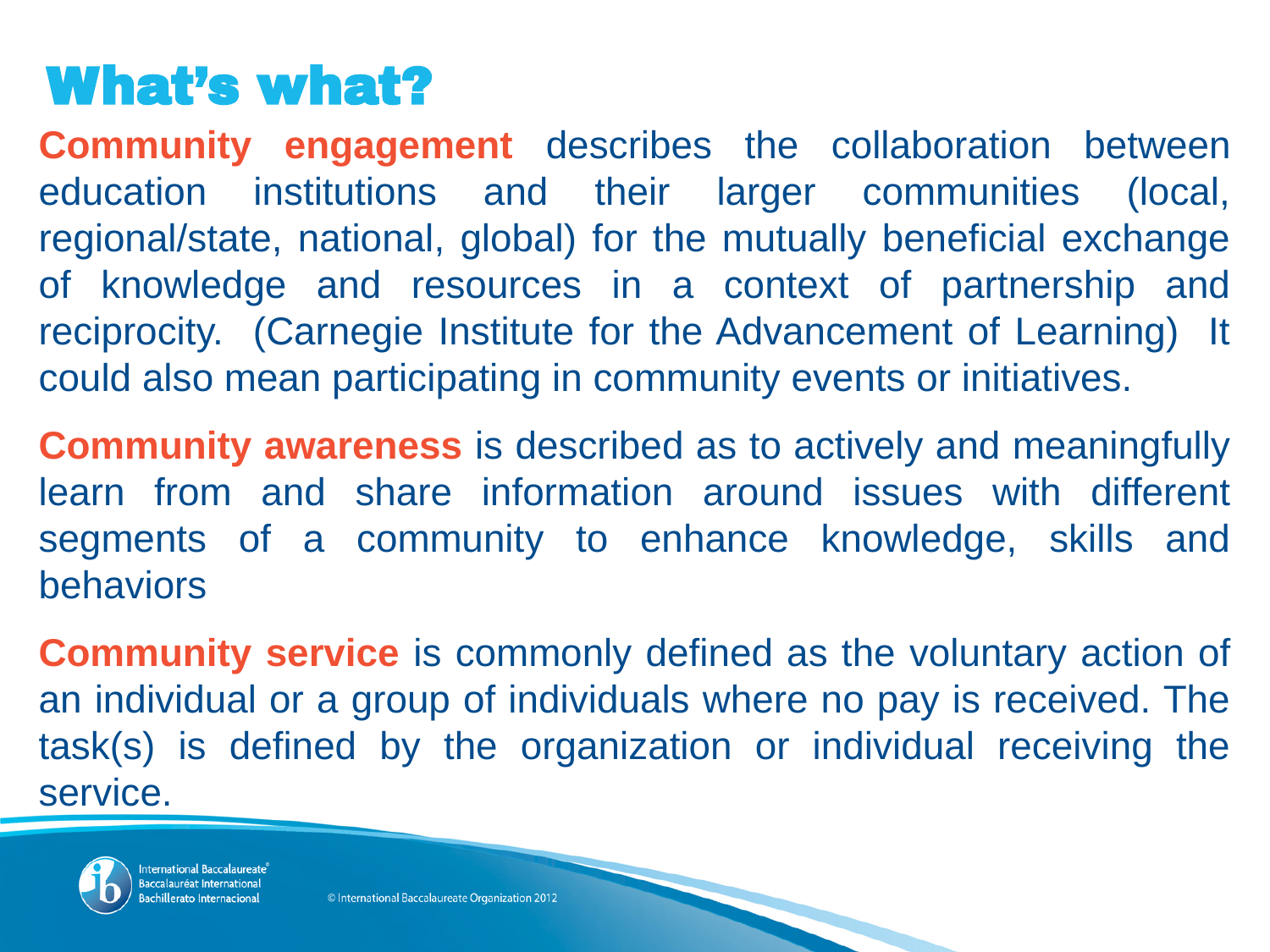

# What’s what?
Community engagement describes the collaboration between education institutions and their larger communities (local, regional/state, national, global) for the mutually beneficial exchange of knowledge and resources in a context of partnership and reciprocity.  (Carnegie Institute for the Advancement of Learning)  It could also mean participating in community events or initiatives.
Community awareness is described as to actively and meaningfully learn from and share information around issues with different segments of a community to enhance knowledge, skills and behaviors
Community service is commonly defined as the voluntary action of an individual or a group of individuals where no pay is received. The task(s) is defined by the organization or individual receiving the service.